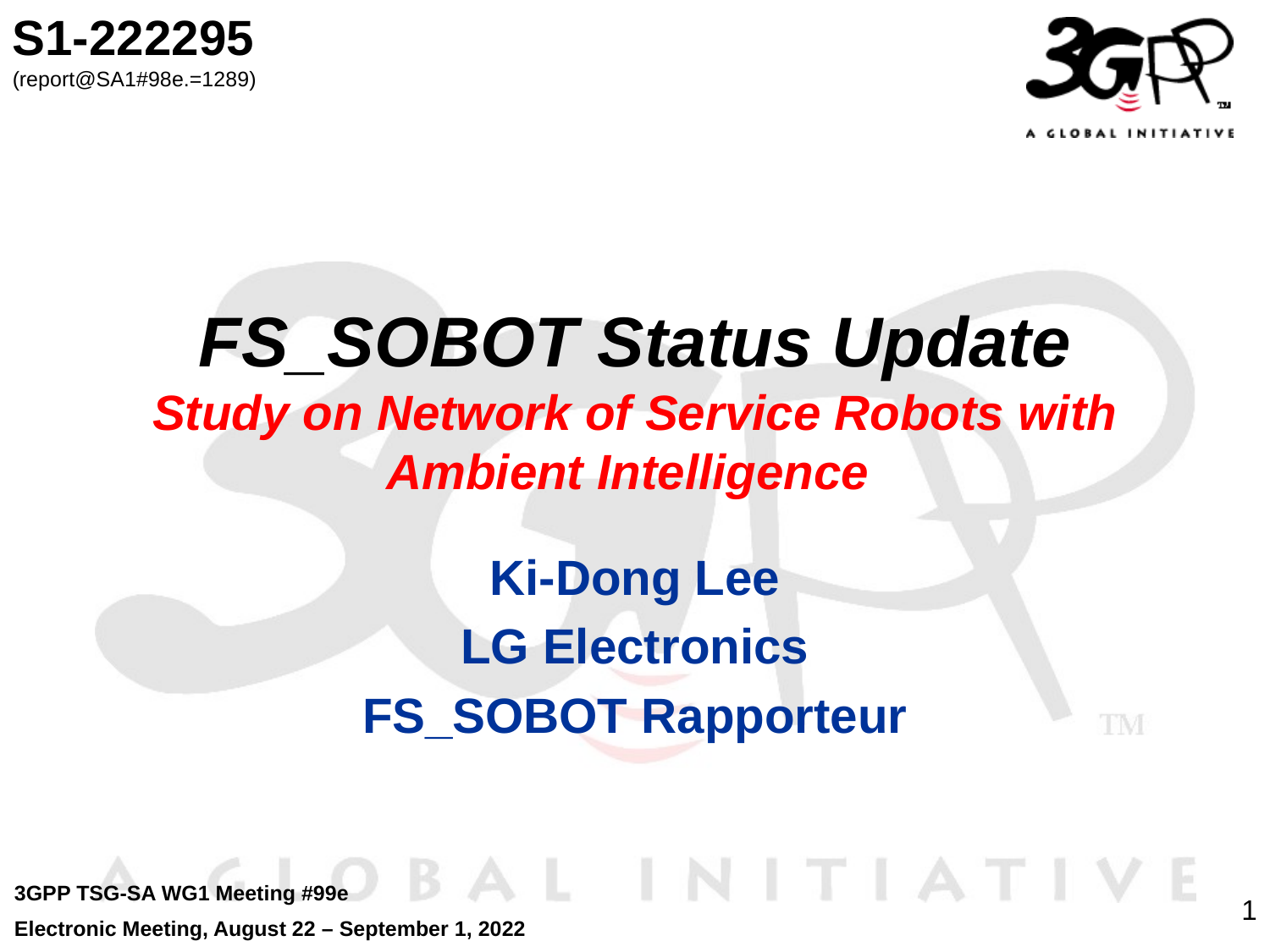

S1-222295
(report@SA1#98e.=1289)
# FS_SOBOT Status Update Study on Network of Service Robots with Ambient Intelligence
Ki-Dong Lee
LG Electronics
FS_SOBOT Rapporteur
3GPP TSG-SA WG1 Meeting #99e
Electronic Meeting, August 22 – September 1, 2022
1